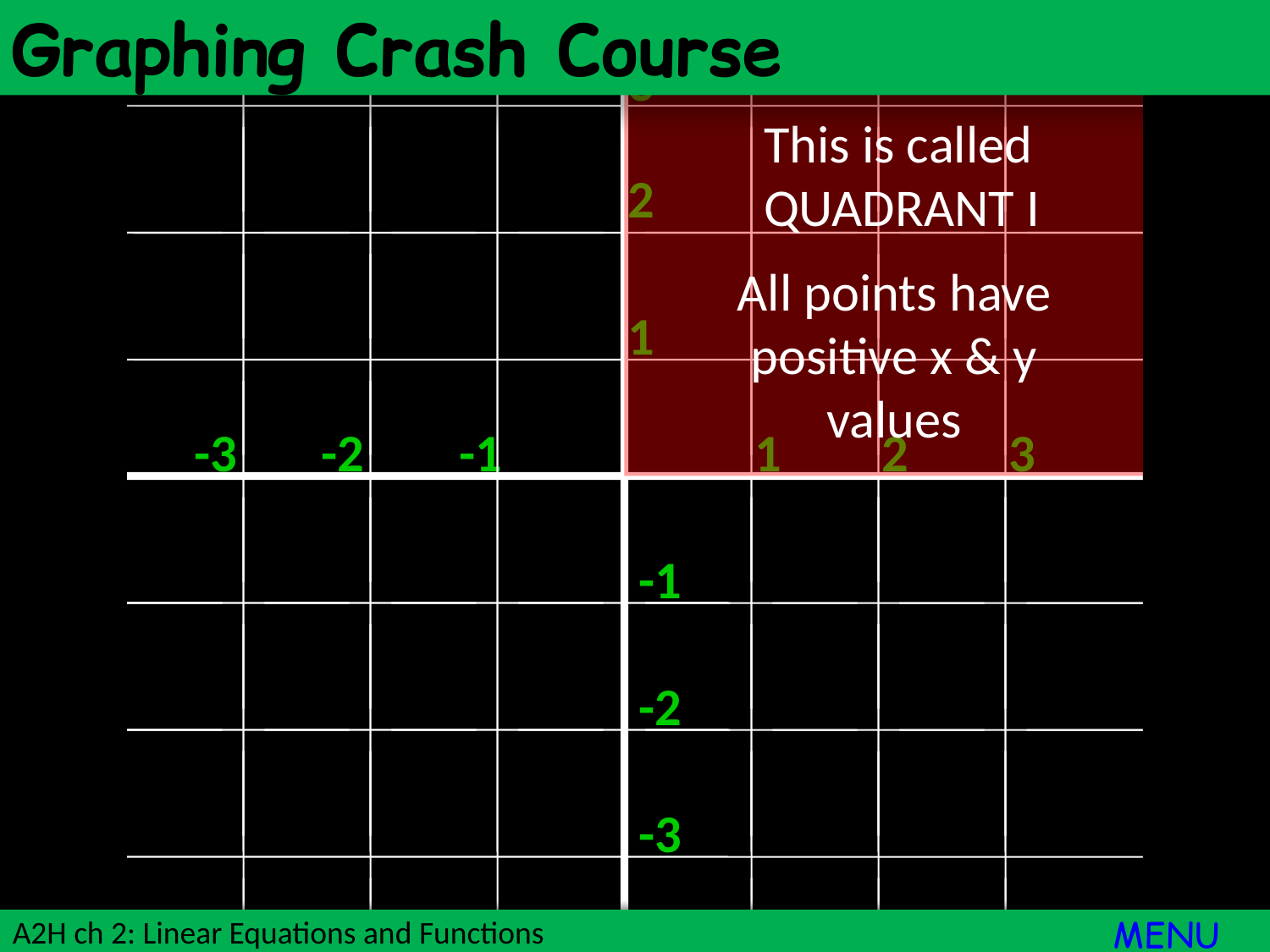

3

2

1

-3
-2
-1
1
2
3

-1

-2

-3

Graphing Crash Course

This is called QUADRANT I
All points have positive x & y values
MENU
A2H ch 2: Linear Equations and Functions